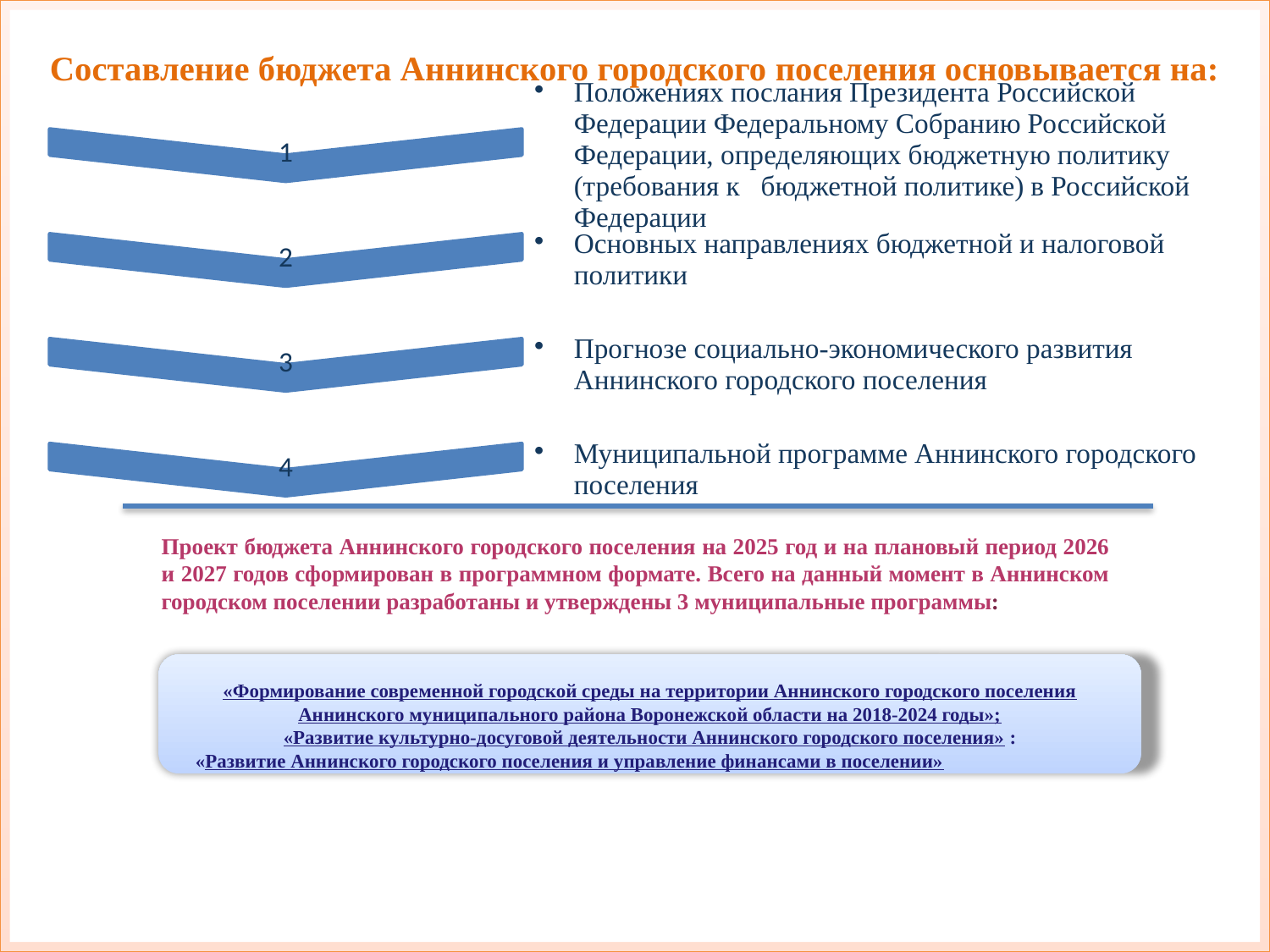

#
Составление бюджета Аннинского городского поселения основывается на:

1
Положениях послания Президента Российской Федерации Федеральному Собранию Российской Федерации, определяющих бюджетную политику (требования к   бюджетной политике) в Российской Федерации
2
Основных направлениях бюджетной и налоговой политики
3
Прогнозе социально-экономического развития Аннинского городского поселения
4
Муниципальной программе Аннинского городского поселения

Проект бюджета Аннинского городского поселения на 2025 год и на плановый период 2026 и 2027 годов сформирован в программном формате. Всего на данный момент в Аннинском городском поселении разработаны и утверждены 3 муниципальные программы:

«Формирование современной городской среды на территории Аннинского городского поселения Аннинского муниципального района Воронежской области на 2018-2024 годы»;
«Развитие культурно-досуговой деятельности Аннинского городского поселения» :
«Развитие Аннинского городского поселения и управление финансами в поселении»